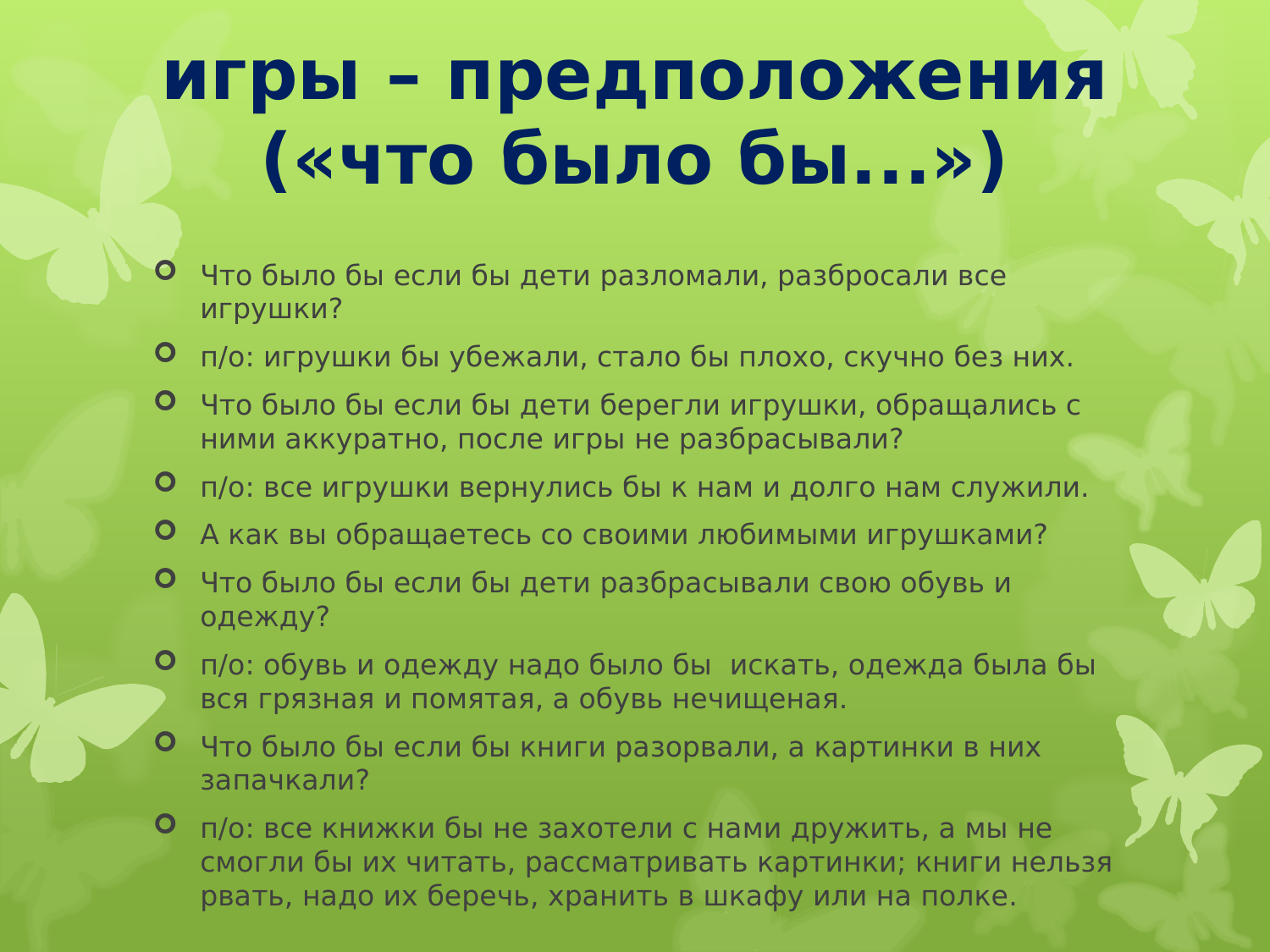

# игры – предположения («что было бы...»)
Что было бы если бы дети разломали, разбросали все игрушки?
п/о: игрушки бы убежали, стало бы плохо, скучно без них.
Что было бы если бы дети берегли игрушки, обращались с ними аккуратно, после игры не разбрасывали?
п/о: все игрушки вернулись бы к нам и долго нам служили.
А как вы обращаетесь со своими любимыми игрушками?
Что было бы если бы дети разбрасывали свою обувь и одежду?
п/о: обувь и одежду надо было бы  искать, одежда была бы вся грязная и помятая, а обувь нечищеная.
Что было бы если бы книги разорвали, а картинки в них запачкали?
п/о: все книжки бы не захотели с нами дружить, а мы не смогли бы их читать, рассматривать картинки; книги нельзя рвать, надо их беречь, хранить в шкафу или на полке.